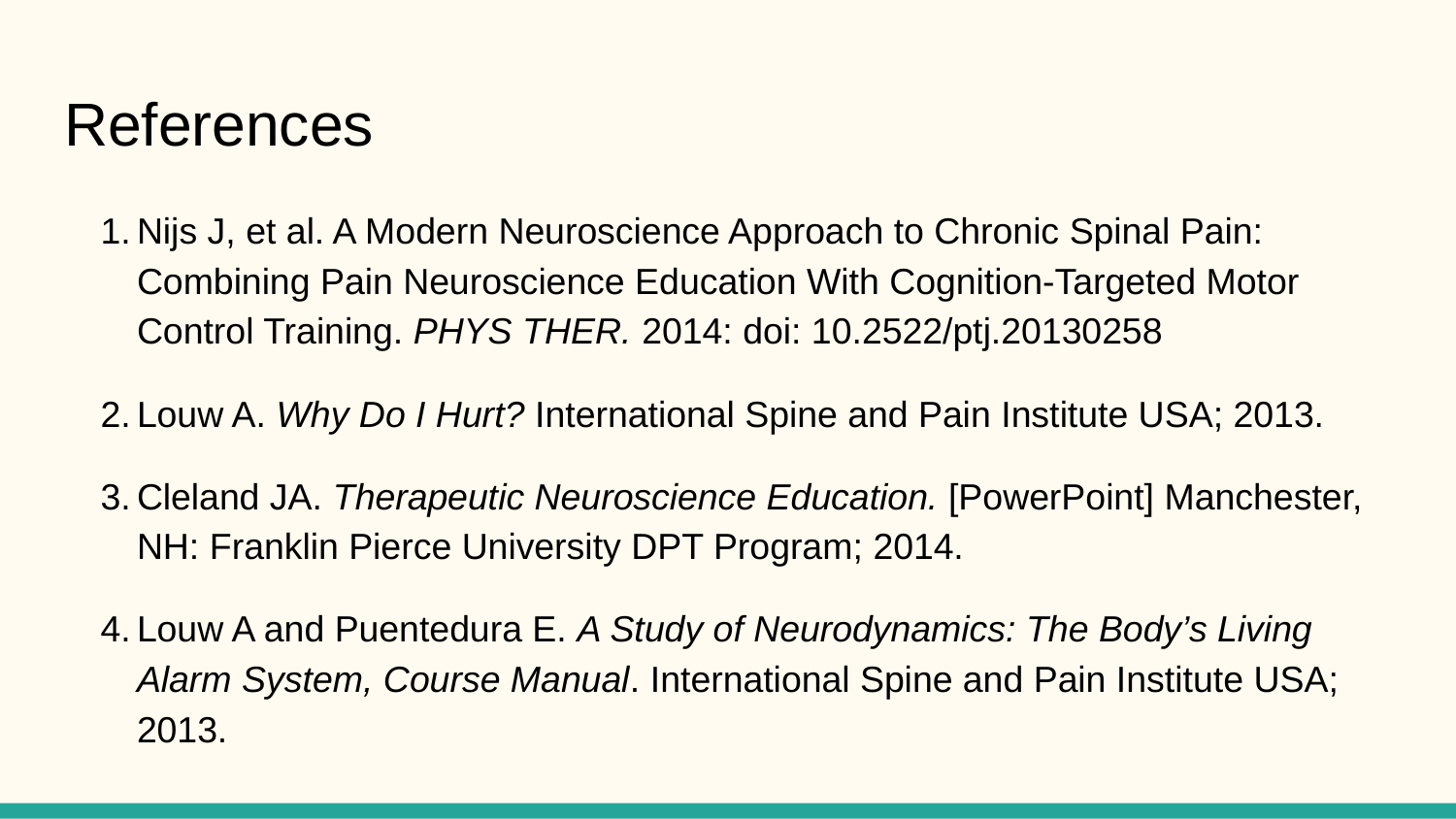

# References
Nijs J, et al. A Modern Neuroscience Approach to Chronic Spinal Pain: Combining Pain Neuroscience Education With Cognition-Targeted Motor Control Training. PHYS THER. 2014: doi: 10.2522/ptj.20130258
Louw A. Why Do I Hurt? International Spine and Pain Institute USA; 2013.
Cleland JA. Therapeutic Neuroscience Education. [PowerPoint] Manchester, NH: Franklin Pierce University DPT Program; 2014.
Louw A and Puentedura E. A Study of Neurodynamics: The Body’s Living Alarm System, Course Manual. International Spine and Pain Institute USA; 2013.